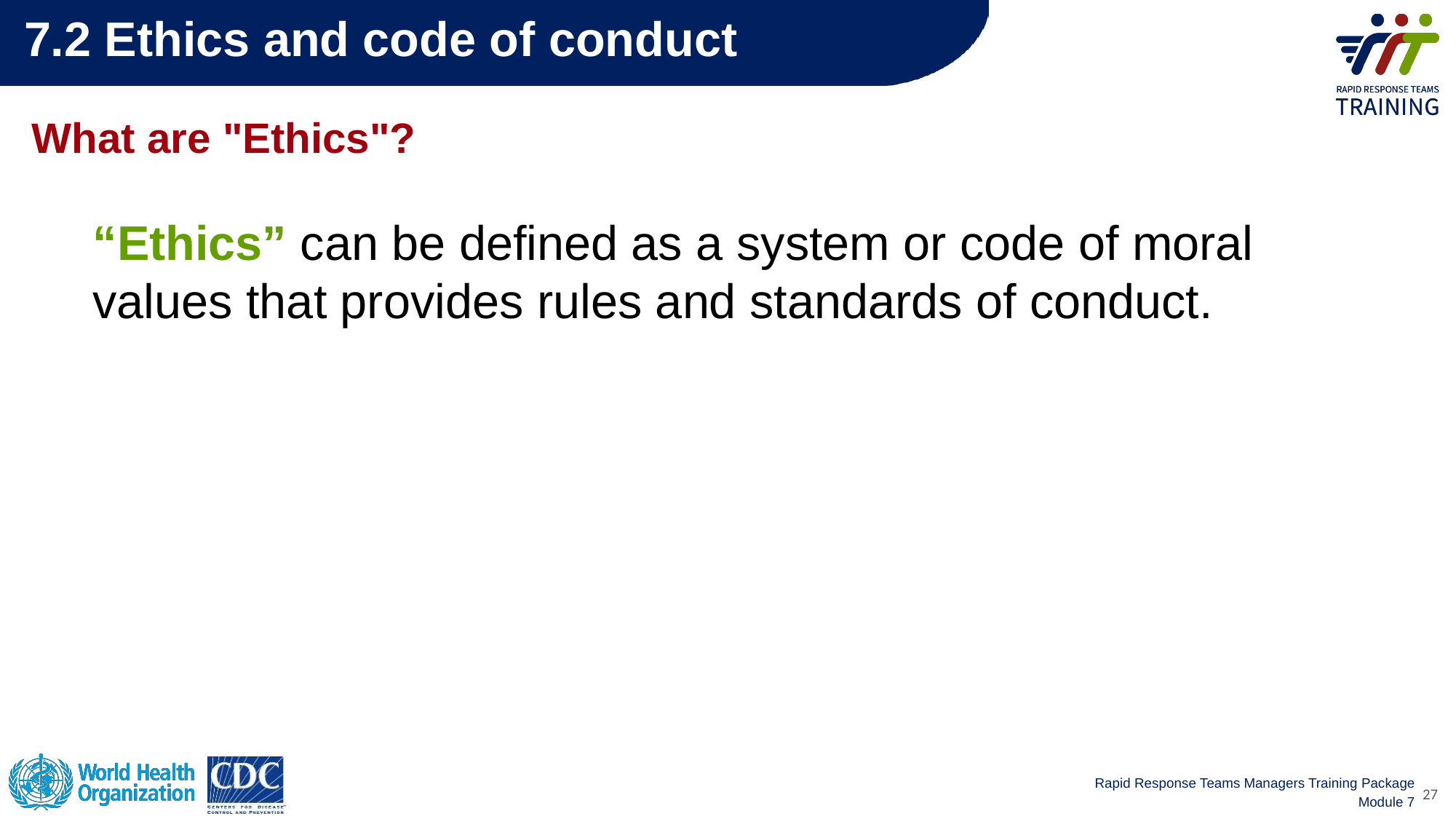

7.2 Ethics and code of conduct
# What are "Ethics"?
“Ethics” can be defined as a system or code of moral values that provides rules and standards of conduct.

27